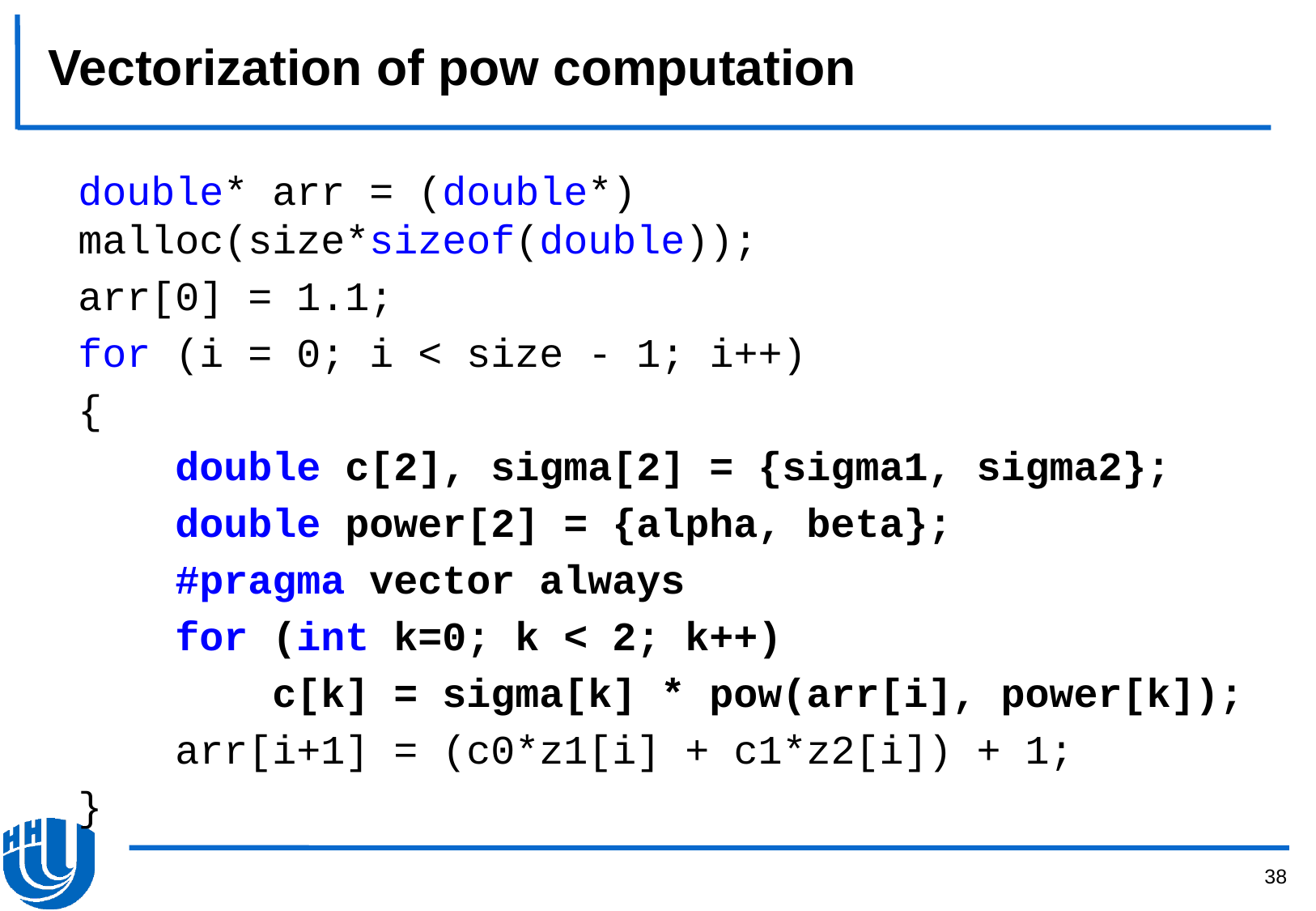

# Vectorization of pow computation
double* arr = (double*) 	malloc(size*sizeof(double));
arr[0] = 1.1;
for (i = 0; i < size - 1; i++)
{
    double c[2], sigma[2] = {sigma1, sigma2};
    double power[2] = {alpha, beta};
    #pragma vector always
    for (int k=0; k < 2; k++)
        c[k] = sigma[k] * pow(arr[i], power[k]);
    arr[i+1] = (c0*z1[i] + c1*z2[i]) + 1;
}